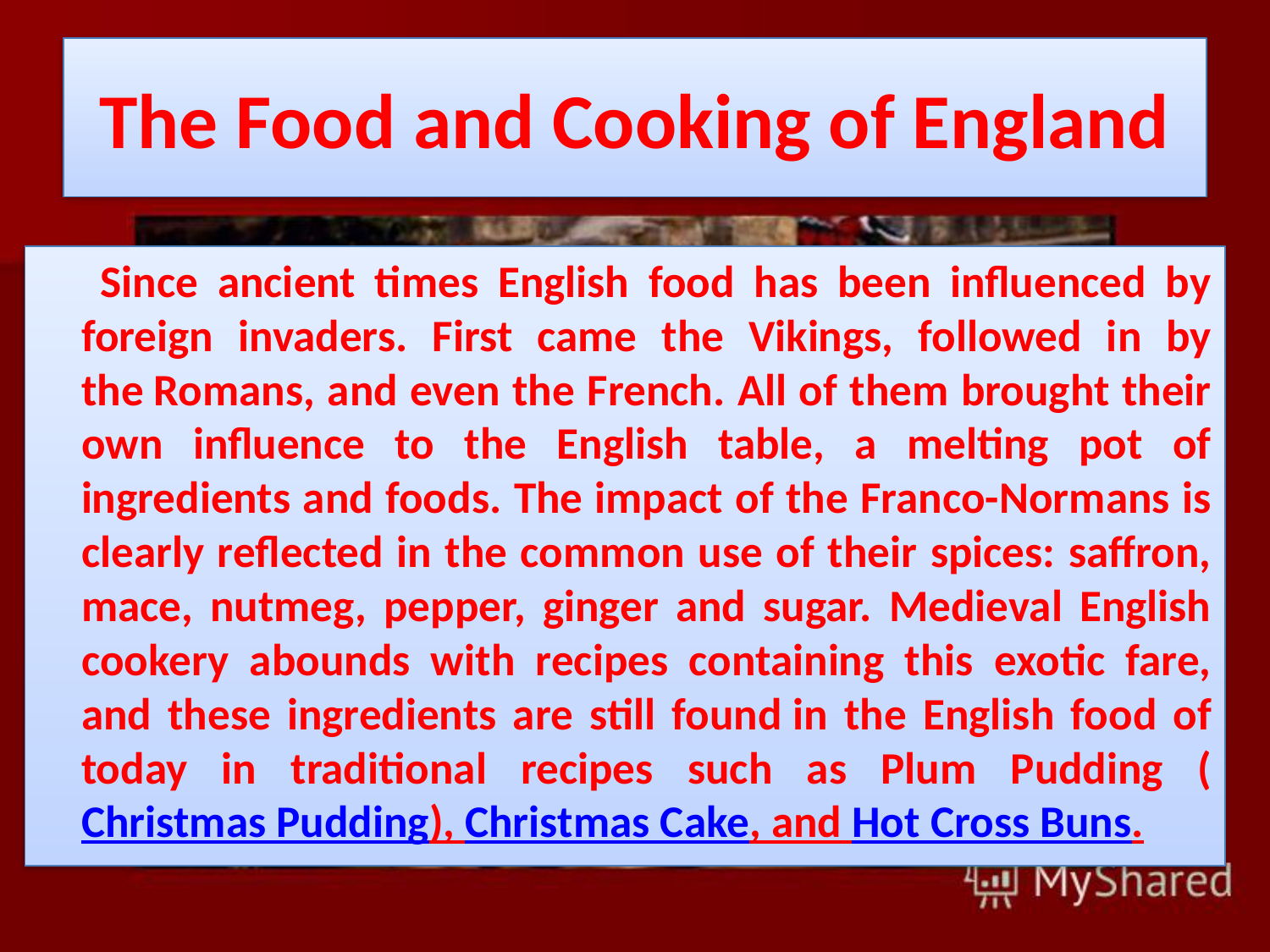

# The Food and Cooking of England
		 Since ancient times English food has been influenced by foreign invaders. First came the Vikings, followed in by the Romans, and even the French. All of them brought their own influence to the English table, a melting pot of ingredients and foods. The impact of the Franco-Normans is clearly reflected in the common use of their spices: saffron, mace, nutmeg, pepper, ginger and sugar. Medieval English cookery abounds with recipes containing this exotic fare, and these ingredients are still found in the English food of today in traditional recipes such as Plum Pudding (Christmas Pudding), Christmas Cake, and Hot Cross Buns.